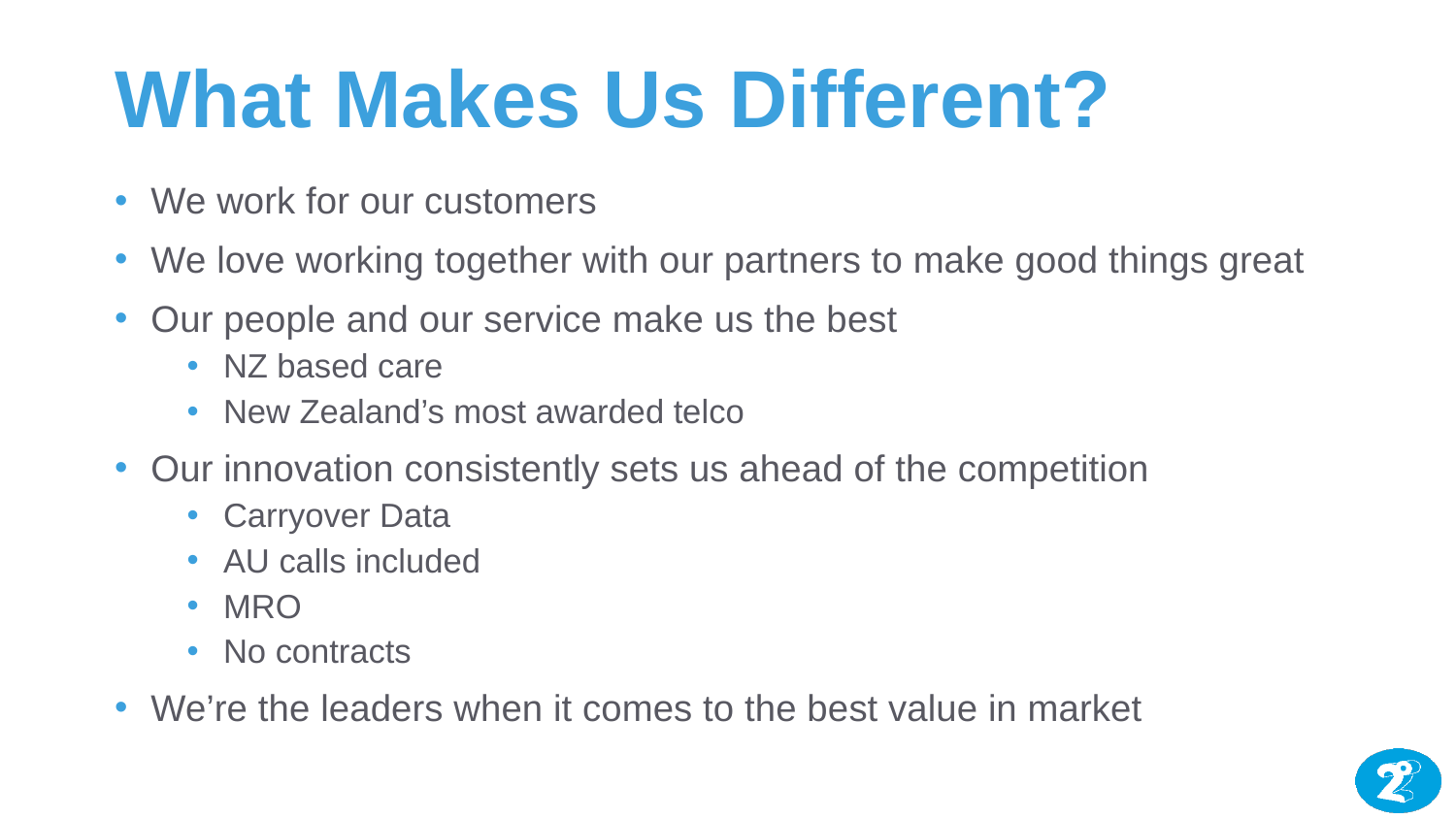

# What Makes Us Different?
We work for our customers
We love working together with our partners to make good things great
Our people and our service make us the best
NZ based care
New Zealand’s most awarded telco
Our innovation consistently sets us ahead of the competition
Carryover Data
AU calls included
MRO
No contracts
We’re the leaders when it comes to the best value in market